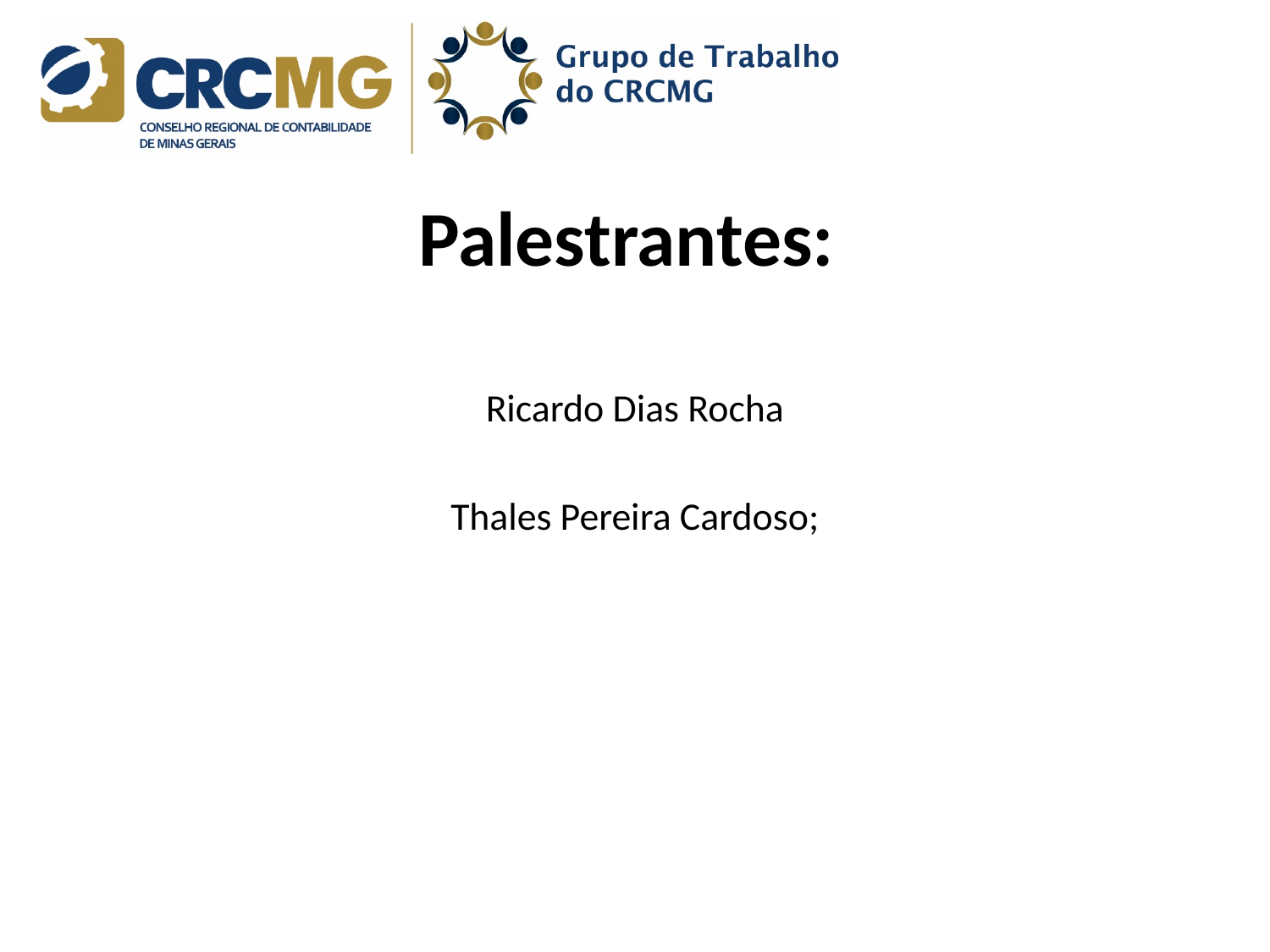

# Palestrantes:

Ricardo Dias Rocha

Thales Pereira Cardoso;